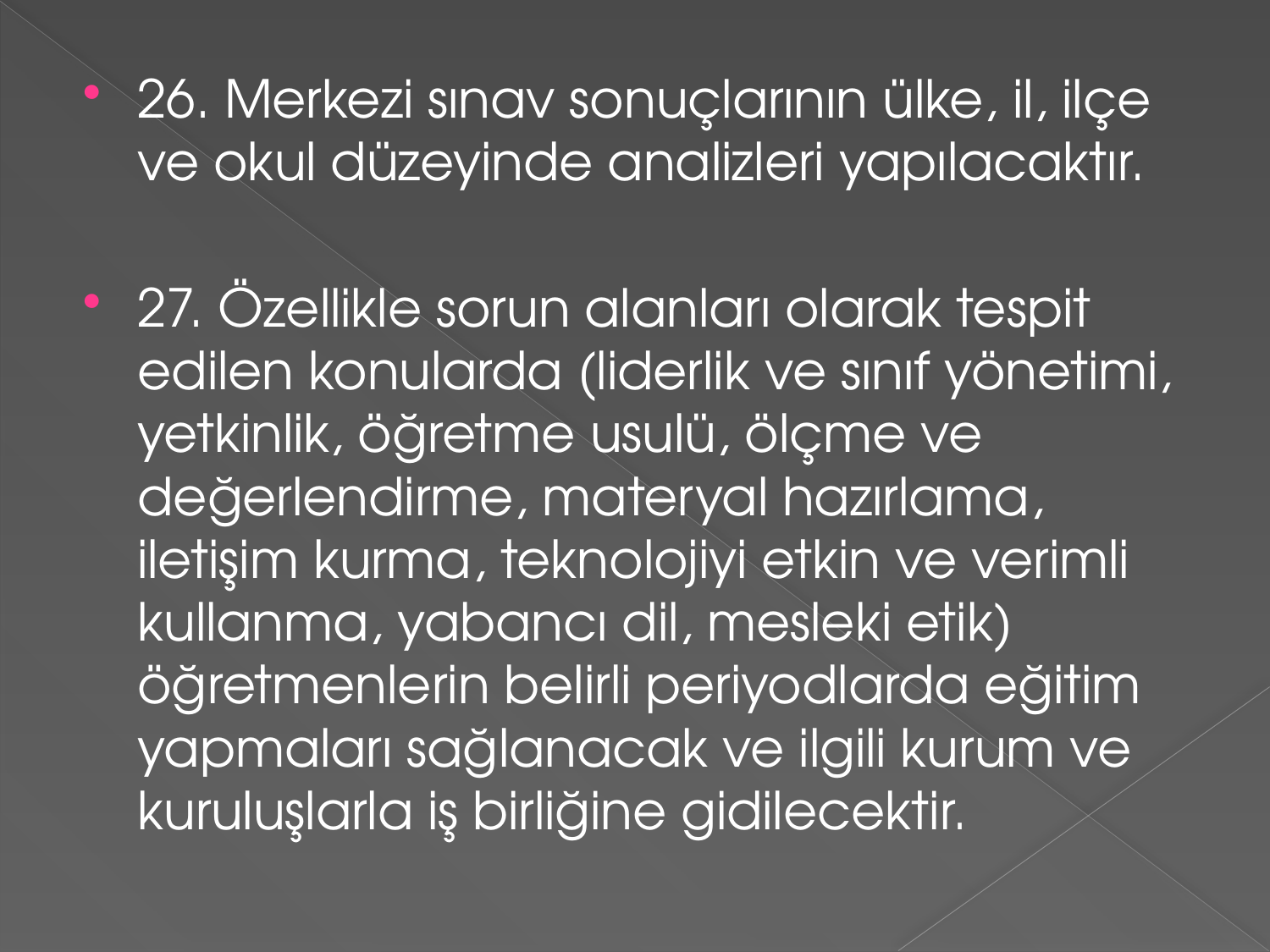

26. Merkezi sınav sonuçlarının ülke, il, ilçe ve okul düzeyinde analizleri yapılacaktır.

27. Özellikle sorun alanları olarak tespit edilen konularda (liderlik ve sınıf yönetimi, yetkinlik, öğretme usulü, ölçme ve değerlendirme, materyal hazırlama, iletişim kurma, teknolojiyi etkin ve verimli kullanma, yabancı dil, mesleki etik) öğretmenlerin belirli periyodlarda eğitim yapmaları sağlanacak ve ilgili kurum ve kuruluşlarla iş birliğine gidilecektir.